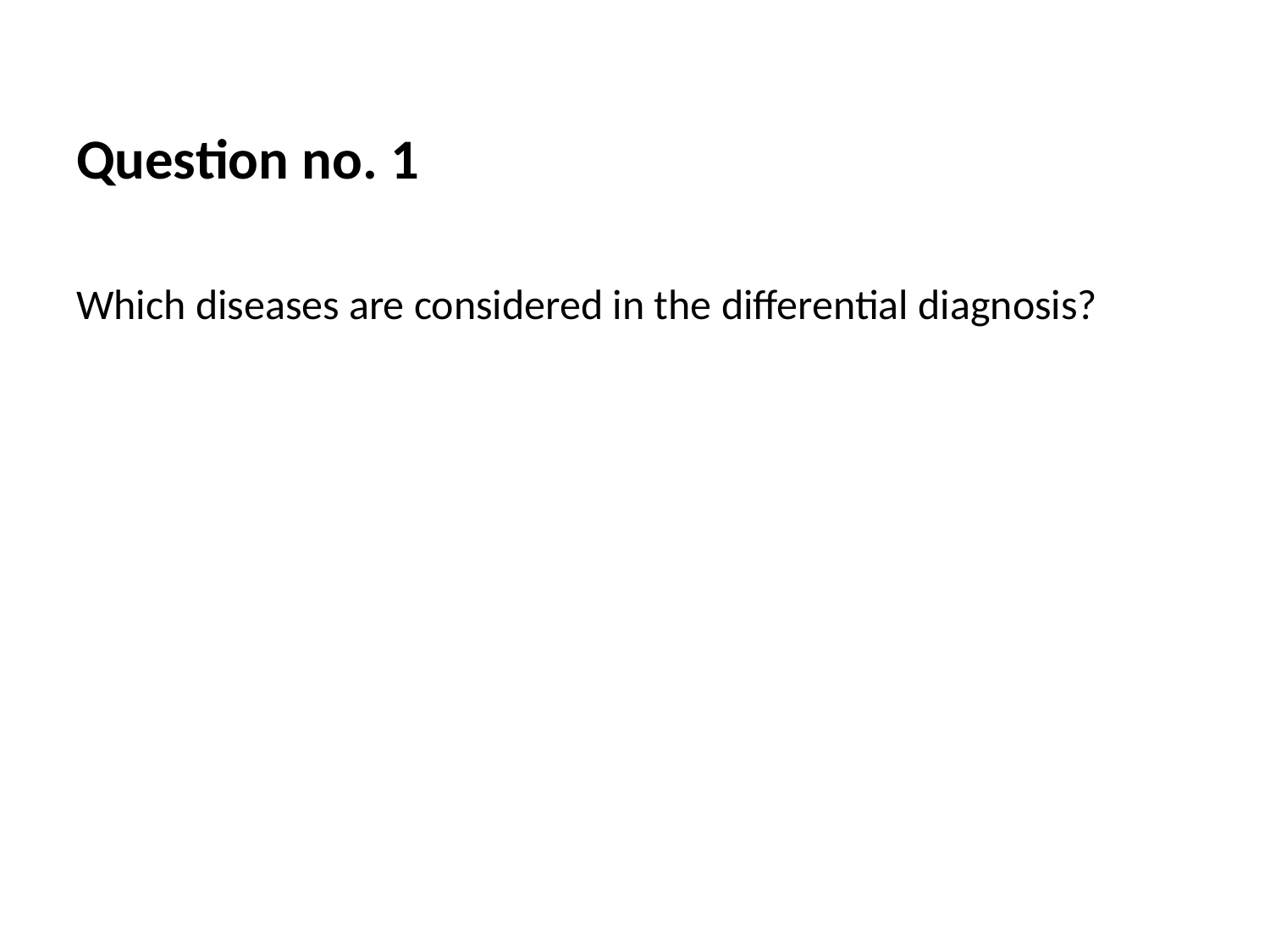

Question no. 1

Which diseases are considered in the differential diagnosis?